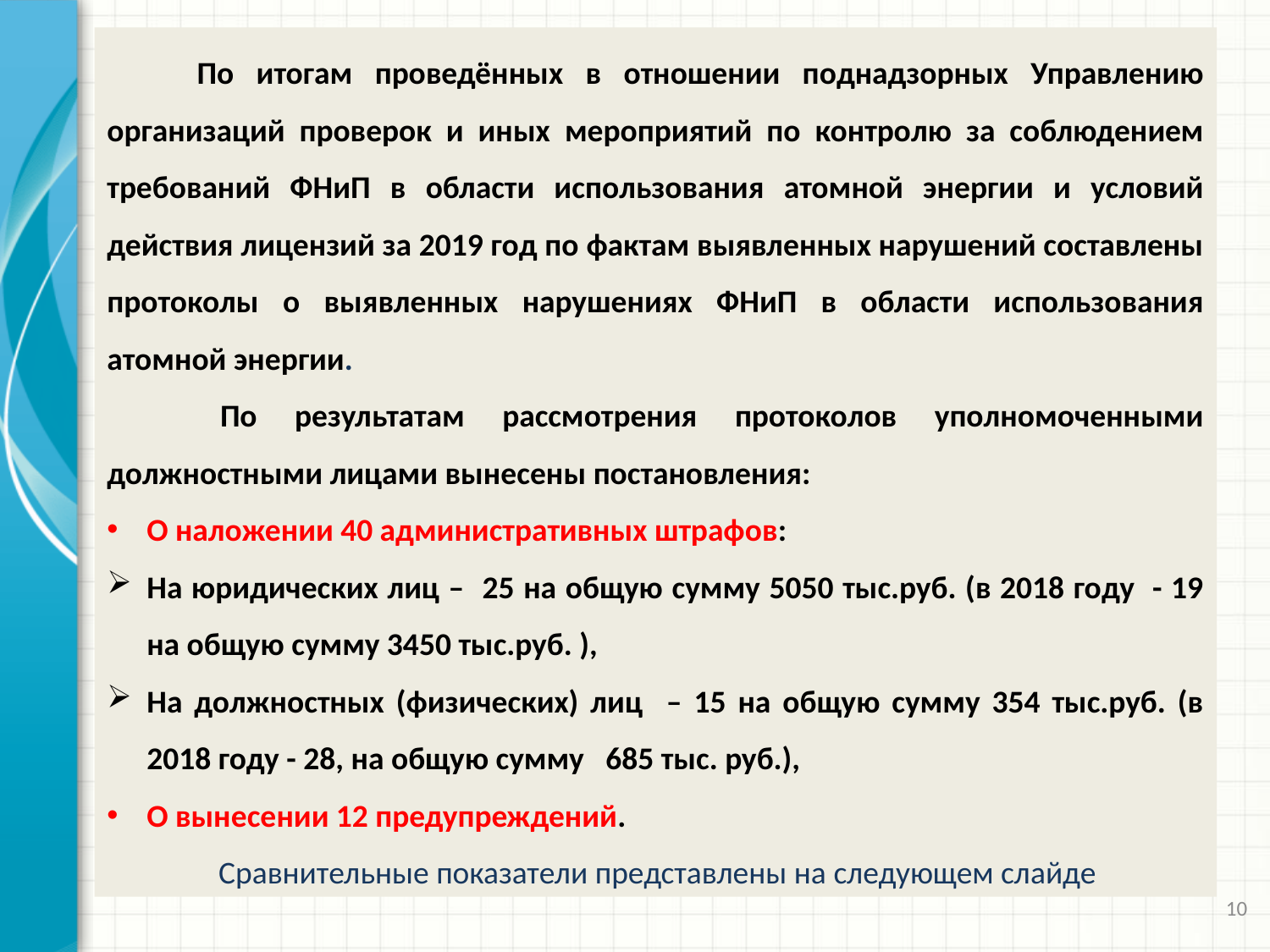

По итогам проведённых в отношении поднадзорных Управлению организаций проверок и иных мероприятий по контролю за соблюдением требований ФНиП в области использования атомной энергии и условий действия лицензий за 2019 год по фактам выявленных нарушений составлены протоколы о выявленных нарушениях ФНиП в области использования атомной энергии.
   По результатам рассмотрения протоколов уполномоченными должностными лицами вынесены постановления:
О наложении 40 административных штрафов:
На юридических лиц –  25 на общую сумму 5050 тыс.руб. (в 2018 году  - 19 на общую сумму 3450 тыс.руб. ),
На должностных (физических) лиц  – 15 на общую сумму 354 тыс.руб. (в 2018 году - 28, на общую сумму   685 тыс. руб.),
О вынесении 12 предупреждений.
Сравнительные показатели представлены на следующем слайде
10